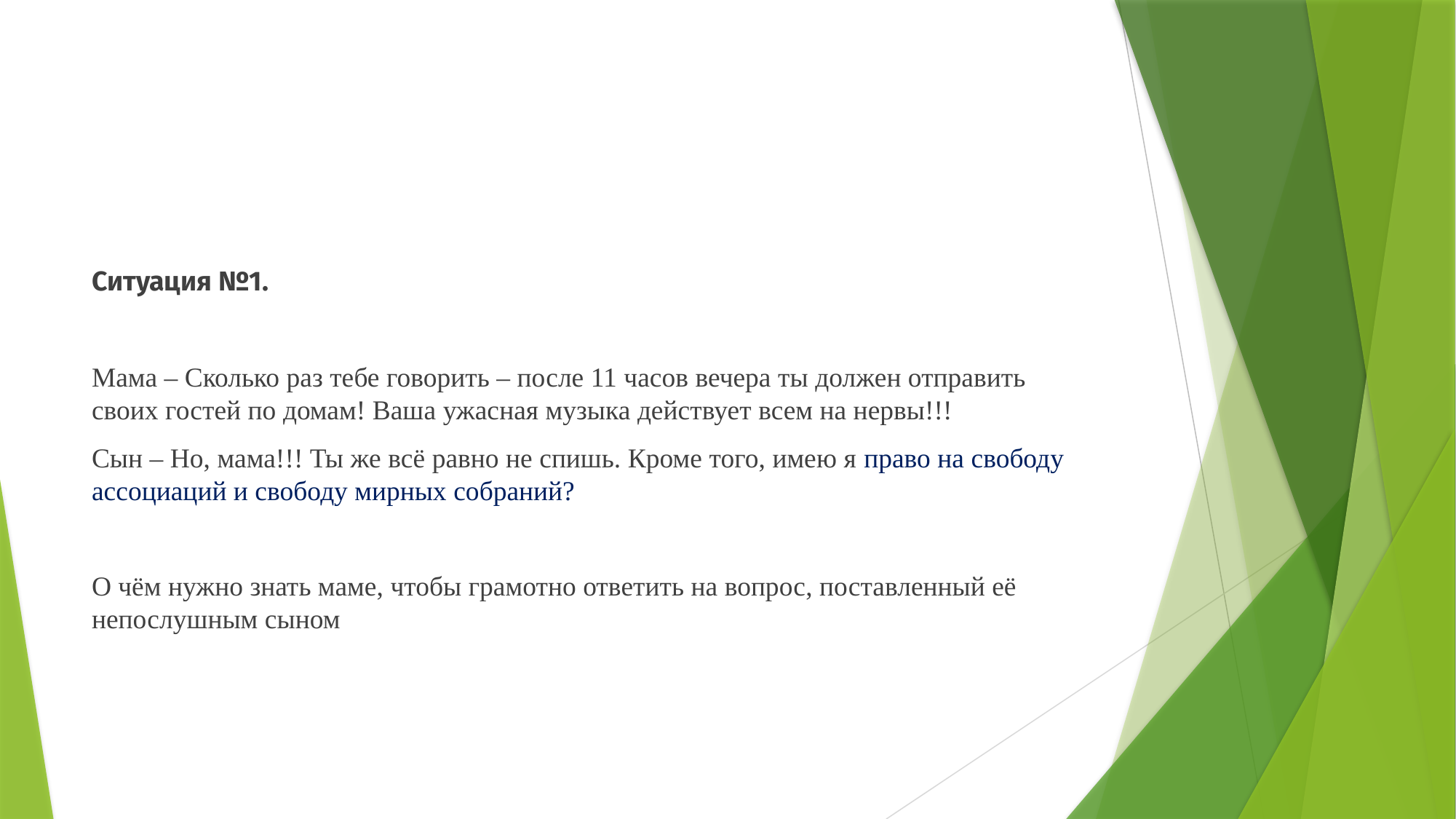

#
Ситуация №1.

Мама – Сколько раз тебе говорить – после 11 часов вечера ты должен отправить своих гостей по домам! Ваша ужасная музыка действует всем на нервы!!!
Сын – Но, мама!!! Ты же всё равно не спишь. Кроме того, имею я право на свободу ассоциаций и свободу мирных собраний?

О чём нужно знать маме, чтобы грамотно ответить на вопрос, поставленный её непослушным сыном